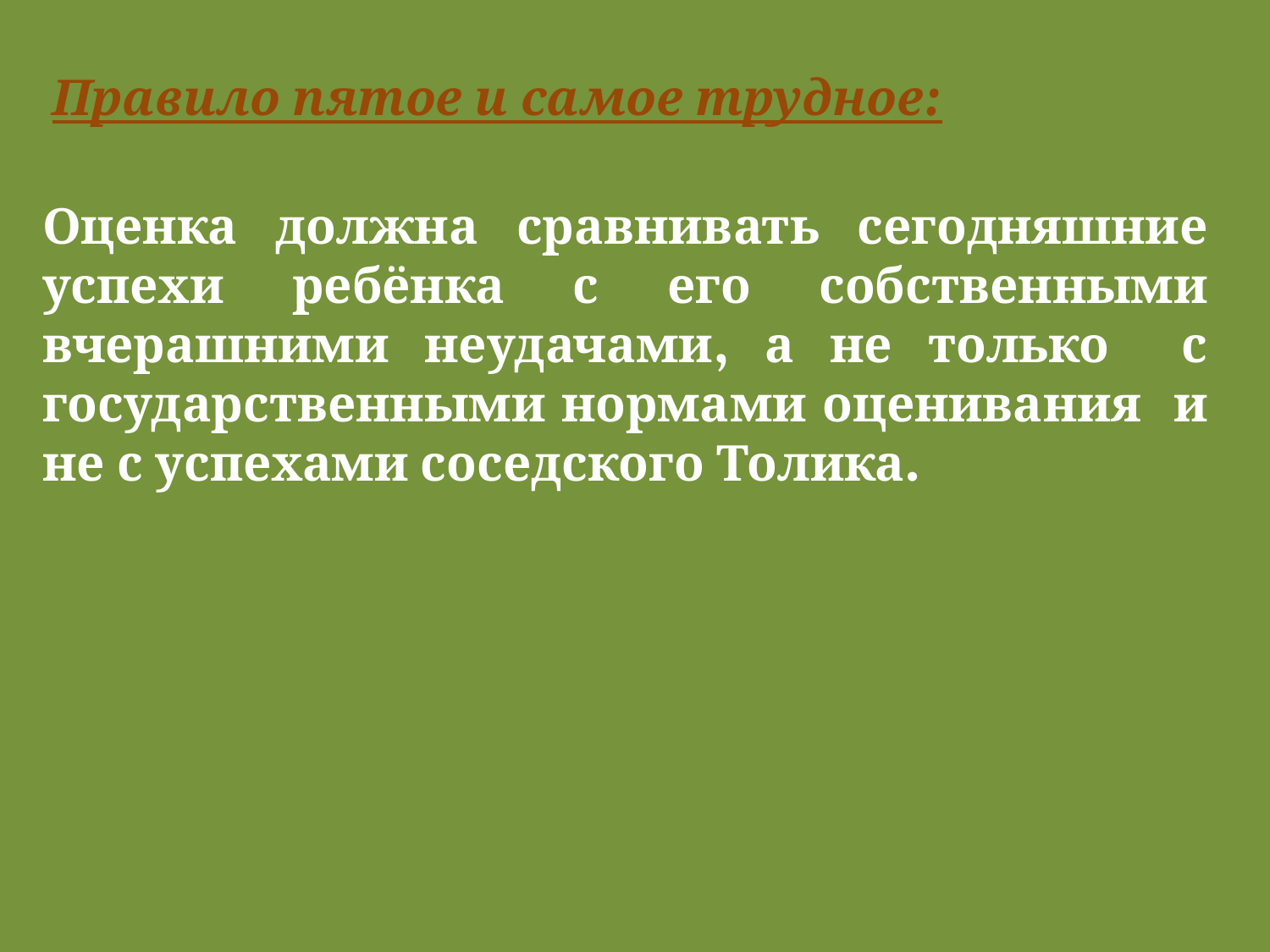

Правило пятое и самое трудное:
Оценка должна сравнивать сегодняшние успехи ребёнка с его собственными вчерашними неудачами, а не только  с государственными нормами оценивания  и не с успехами соседского Толика.